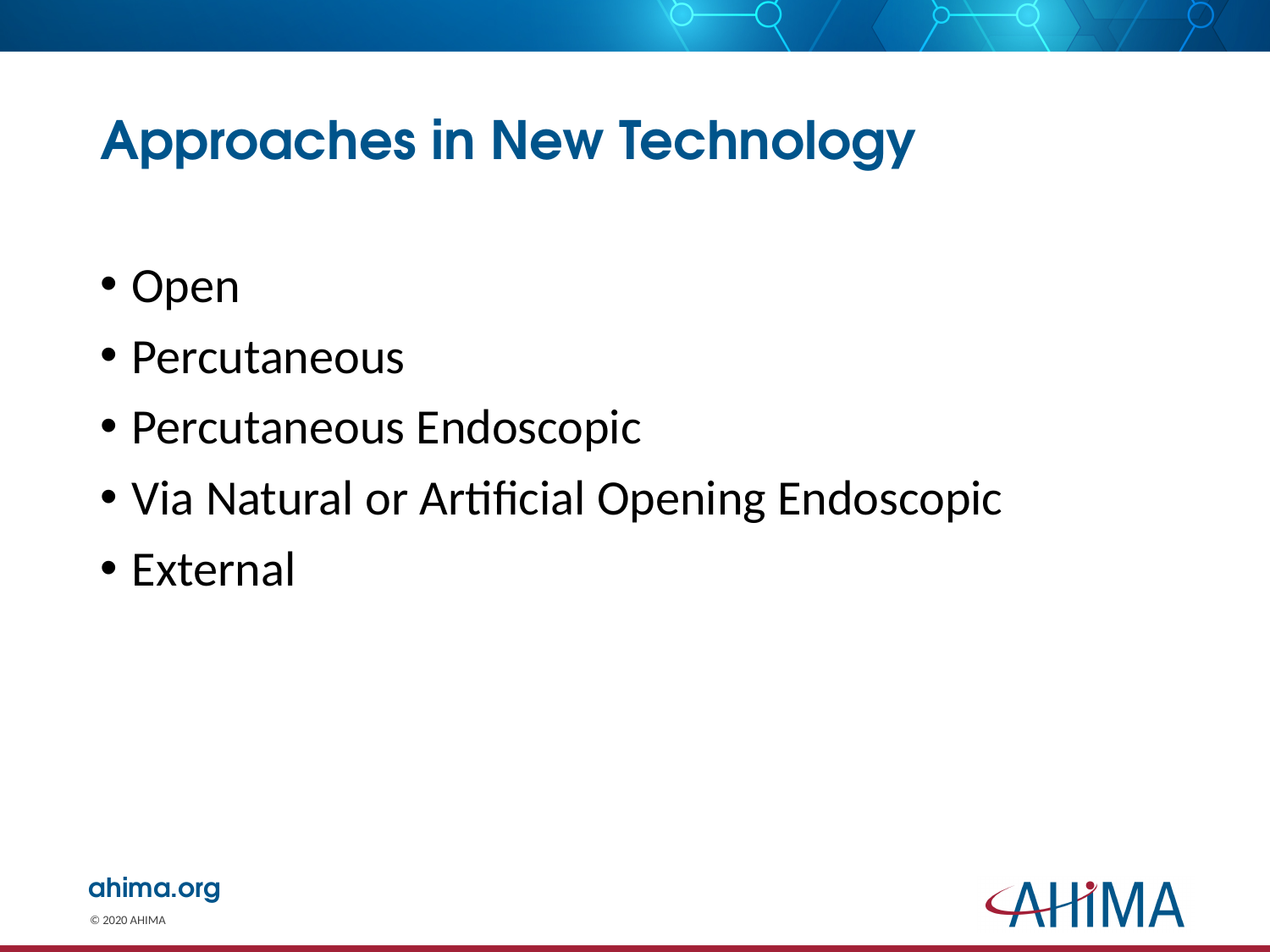

# Approaches in New Technology
Open
Percutaneous
Percutaneous Endoscopic
Via Natural or Artificial Opening Endoscopic
External